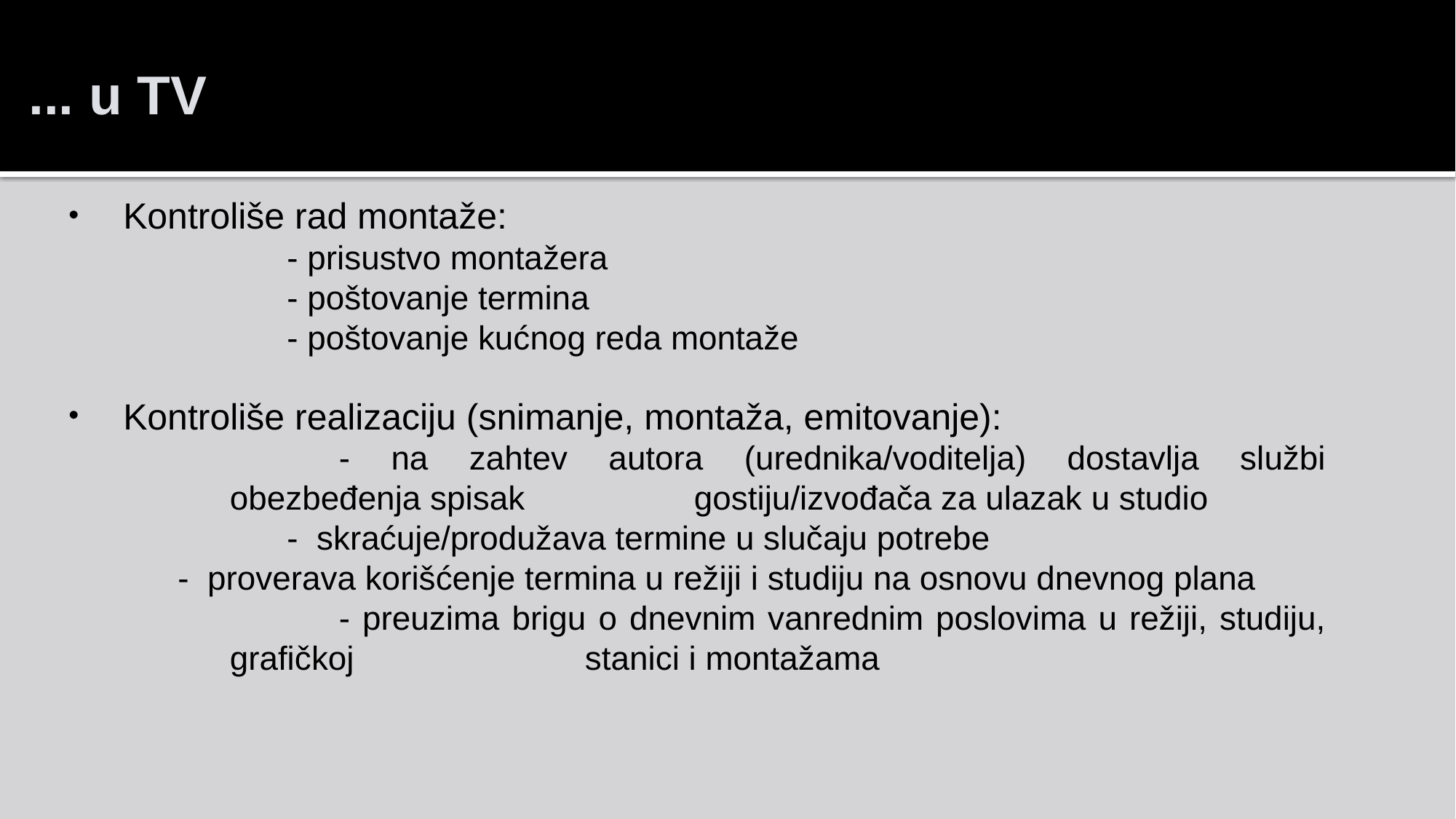

... u TV
Kontroliše rad montaže:
		- prisustvo montažera
		- poštovanje termina
		- poštovanje kućnog reda montaže

Kontroliše realizaciju (snimanje, montaža, emitovanje):
		- na zahtev autora (urednika/voditelja) dostavlja službi obezbeđenja spisak  		   gostiju/izvođača za ulazak u studio
		-  skraćuje/produžava termine u slučaju potrebe
	-  proverava korišćenje termina u režiji i studiju na osnovu dnevnog plana
		- preuzima brigu o dnevnim vanrednim poslovima u režiji, studiju, grafičkoj  	 	   stanici i montažama